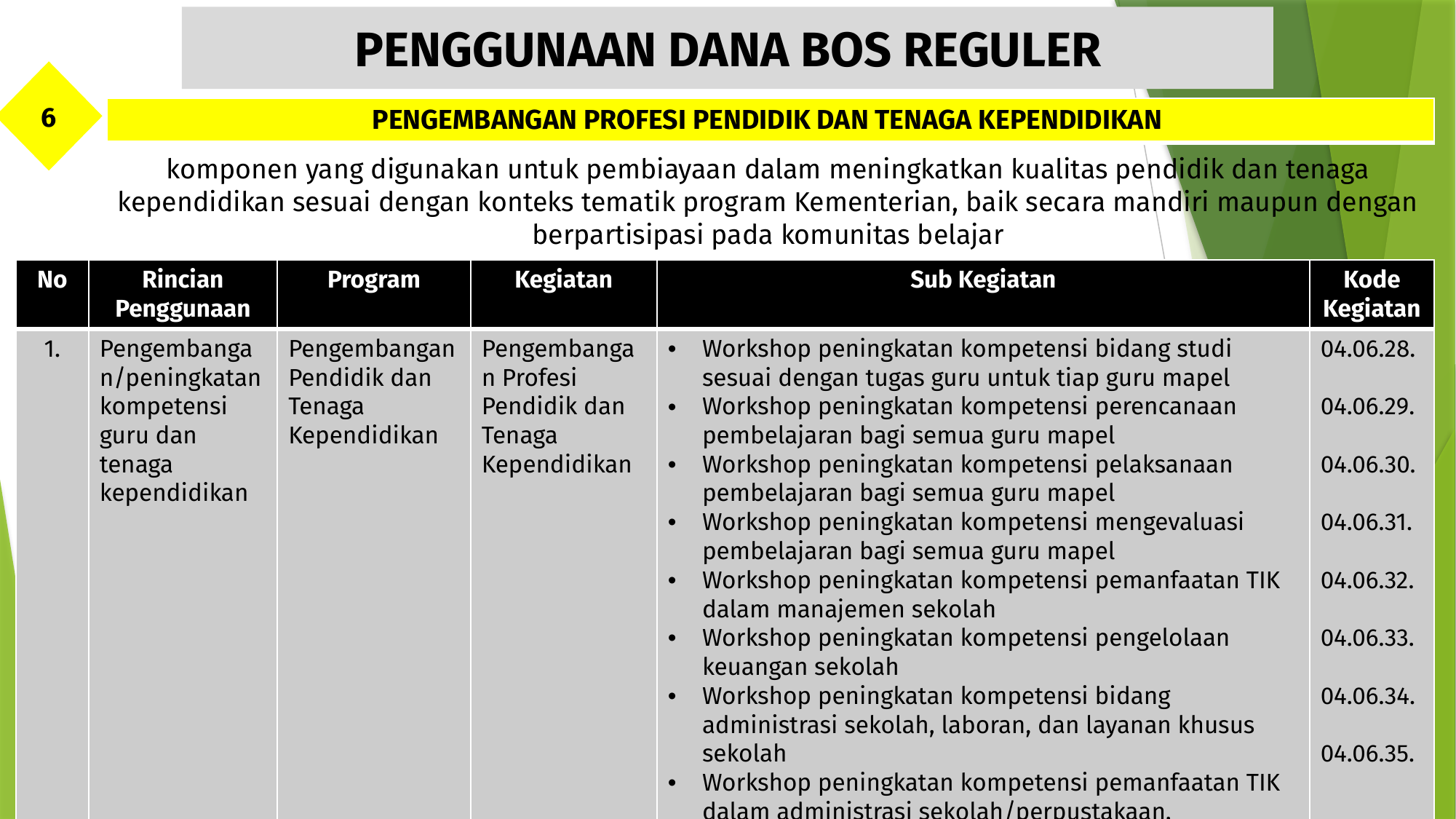

PENGGUNAAN DANA BOS REGULER
6
| PENGEMBANGAN PROFESI PENDIDIK DAN TENAGA KEPENDIDIKAN |
| --- |
komponen yang digunakan untuk pembiayaan dalam meningkatkan kualitas pendidik dan tenaga kependidikan sesuai dengan konteks tematik program Kementerian, baik secara mandiri maupun dengan berpartisipasi pada komunitas belajar
| No | Rincian Penggunaan | Program | Kegiatan | Sub Kegiatan | Kode Kegiatan |
| --- | --- | --- | --- | --- | --- |
| 1. | Pengembangan/peningkatan kompetensi guru dan tenaga kependidikan | Pengembangan Pendidik dan Tenaga Kependidikan | Pengembangan Profesi Pendidik dan Tenaga Kependidikan | Workshop peningkatan kompetensi bidang studi sesuai dengan tugas guru untuk tiap guru mapel Workshop peningkatan kompetensi perencanaan pembelajaran bagi semua guru mapel Workshop peningkatan kompetensi pelaksanaan pembelajaran bagi semua guru mapel Workshop peningkatan kompetensi mengevaluasi pembelajaran bagi semua guru mapel Workshop peningkatan kompetensi pemanfaatan TIK dalam manajemen sekolah Workshop peningkatan kompetensi pengelolaan keuangan sekolah Workshop peningkatan kompetensi bidang administrasi sekolah, laboran, dan layanan khusus sekolah Workshop peningkatan kompetensi pemanfaatan TIK dalam administrasi sekolah/perpustakaan, laboratorium, dan lainnya | 04.06.28. 04.06.29. 04.06.30. 04.06.31. 04.06.32. 04.06.33. 04.06.34. 04.06.35. |